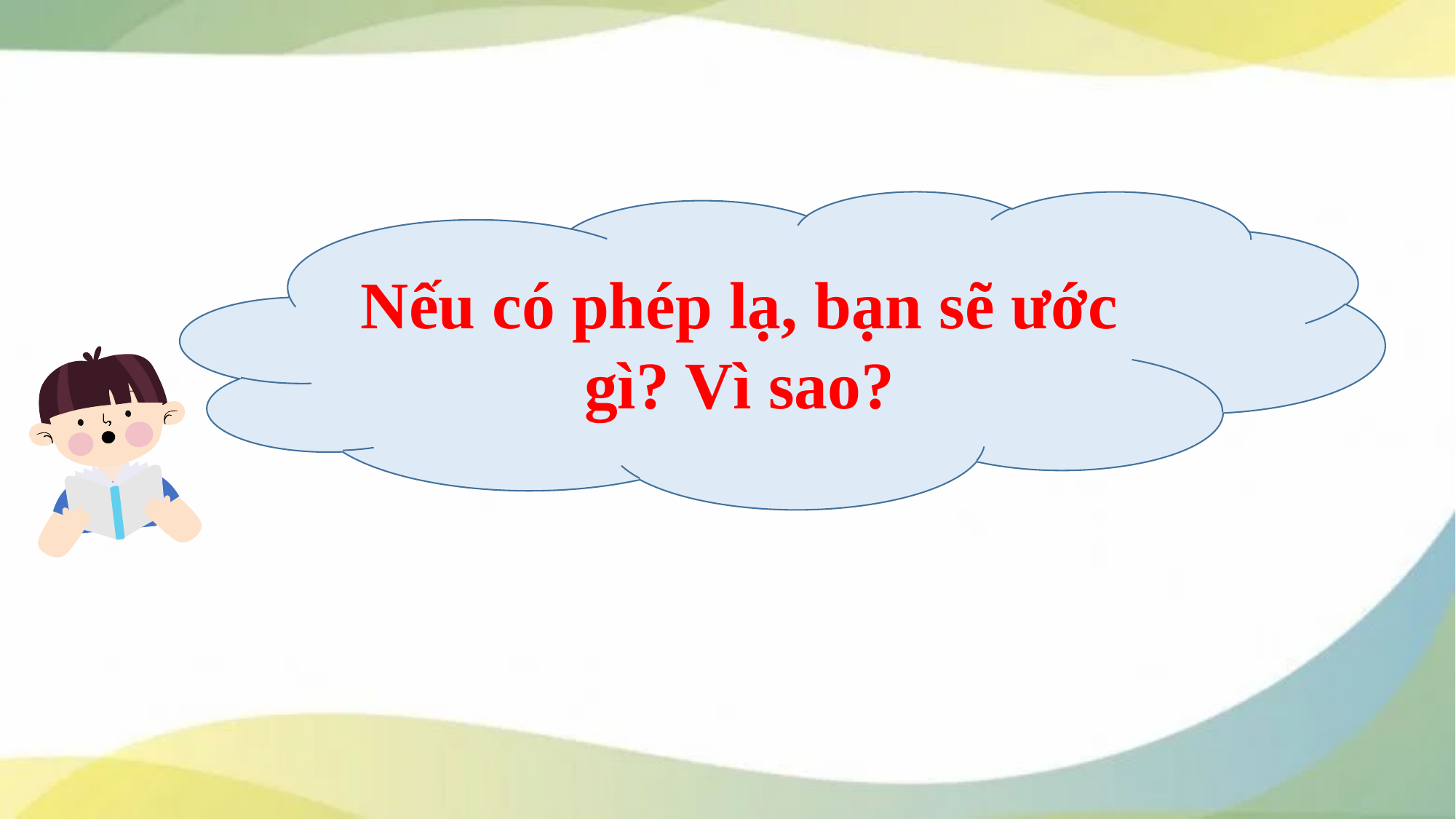

#
Nếu có phép lạ, bạn sẽ ước gì? Vì sao?